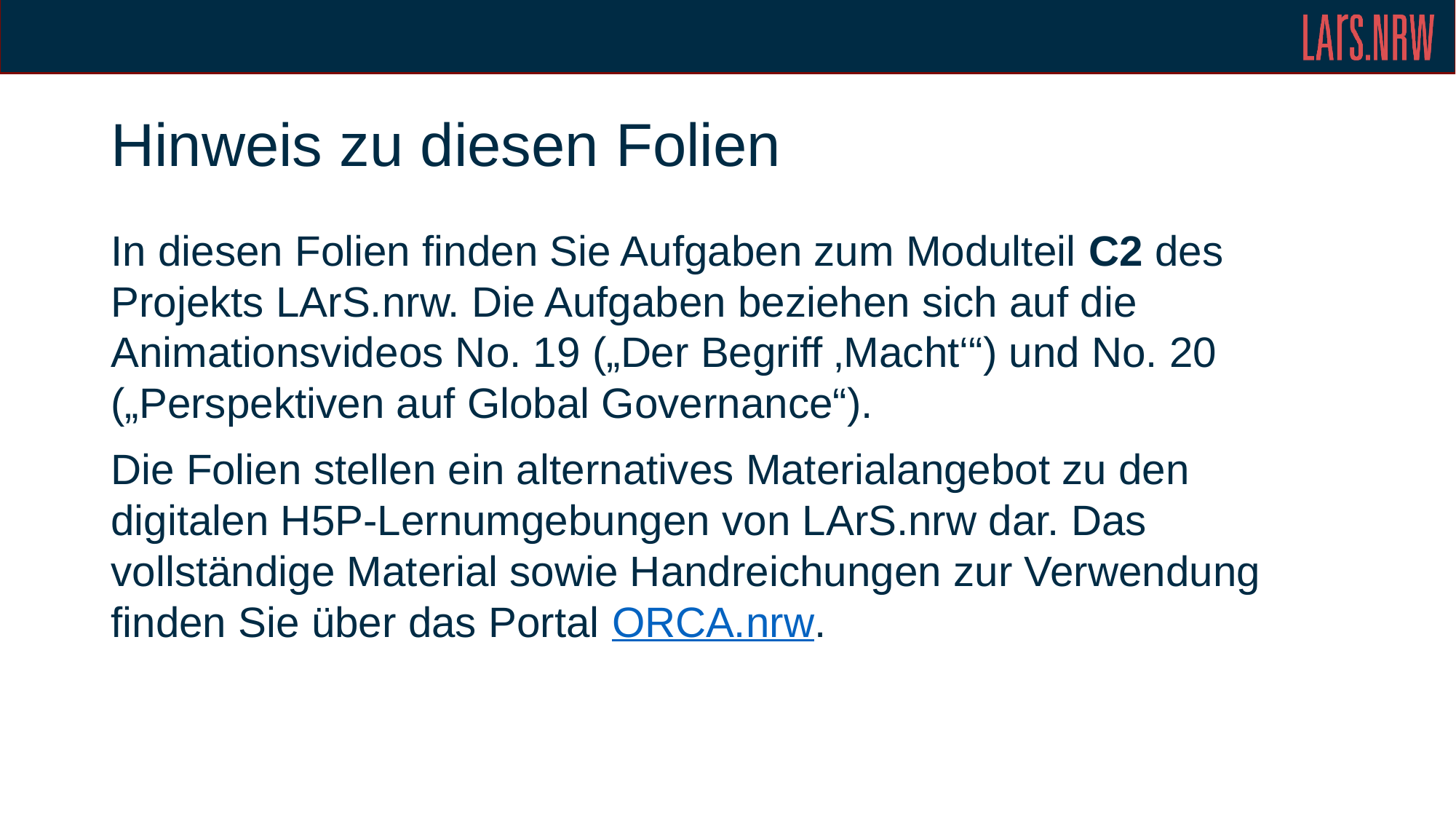

# Hinweis zu diesen Folien
In diesen Folien finden Sie Aufgaben zum Modulteil C2 des Projekts LArS.nrw. Die Aufgaben beziehen sich auf die Animationsvideos No. 19 („Der Begriff ‚Macht‘“) und No. 20 („Perspektiven auf Global Governance“).
Die Folien stellen ein alternatives Materialangebot zu den digitalen H5P-Lernumgebungen von LArS.nrw dar. Das vollständige Material sowie Handreichungen zur Verwendung finden Sie über das Portal ORCA.nrw.